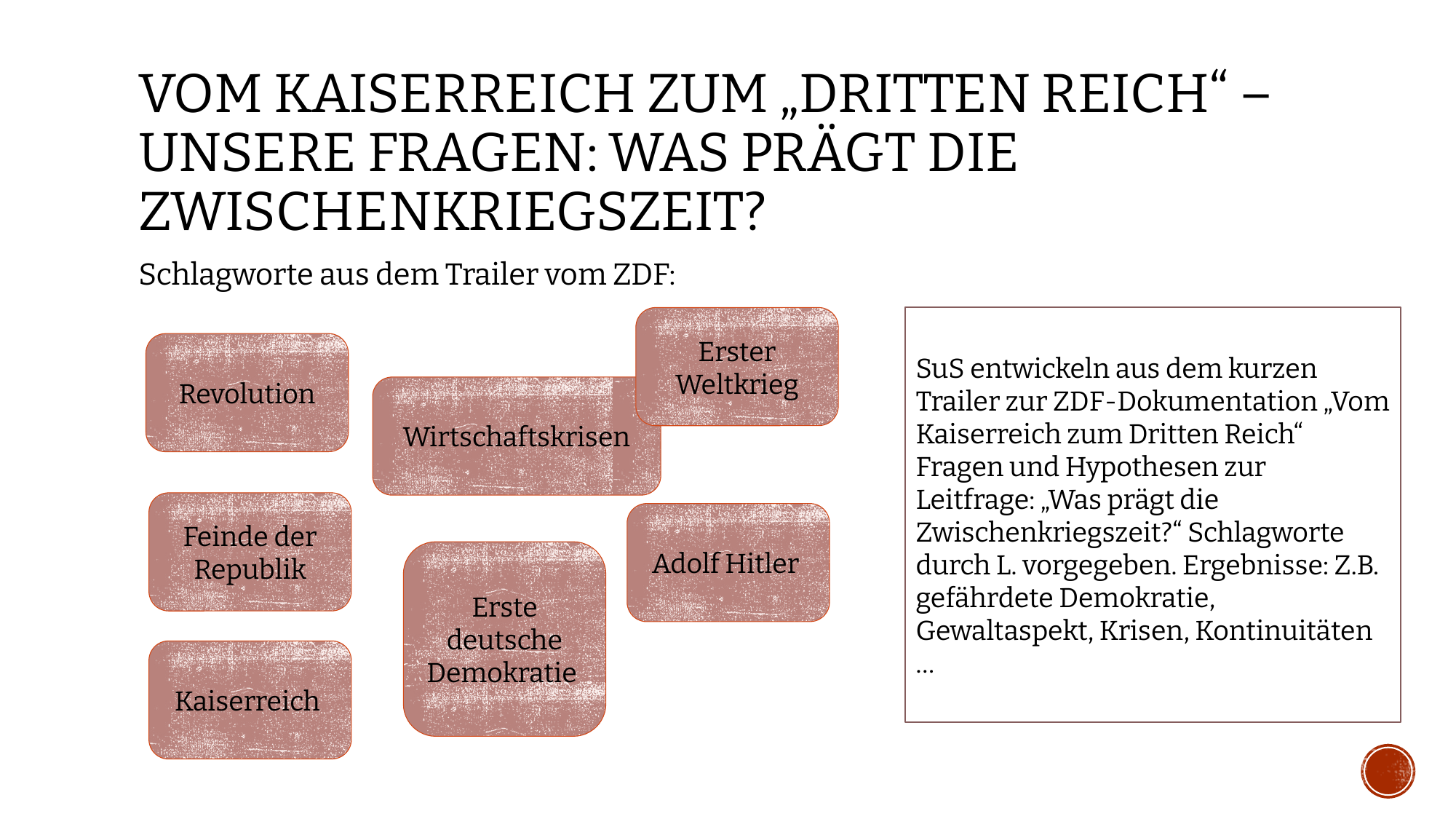

# Vom Kaiserreich zum „Dritten Reich“ – unsere Fragen: Was prägt die Zwischenkriegszeit?
Schlagworte aus dem Trailer vom ZDF:

Erster Weltkrieg
SuS entwickeln aus dem kurzen Trailer zur ZDF-Dokumentation „Vom Kaiserreich zum Dritten Reich“ Fragen und Hypothesen zur Leitfrage: „Was prägt die Zwischenkriegszeit?“ Schlagworte durch L. vorgegeben. Ergebnisse: Z.B. gefährdete Demokratie, Gewaltaspekt, Krisen, Kontinuitäten …
Revolution
Wirtschaftskrisen
Feinde der Republik
Adolf Hitler
Erste deutsche
Demokratie
Kaiserreich